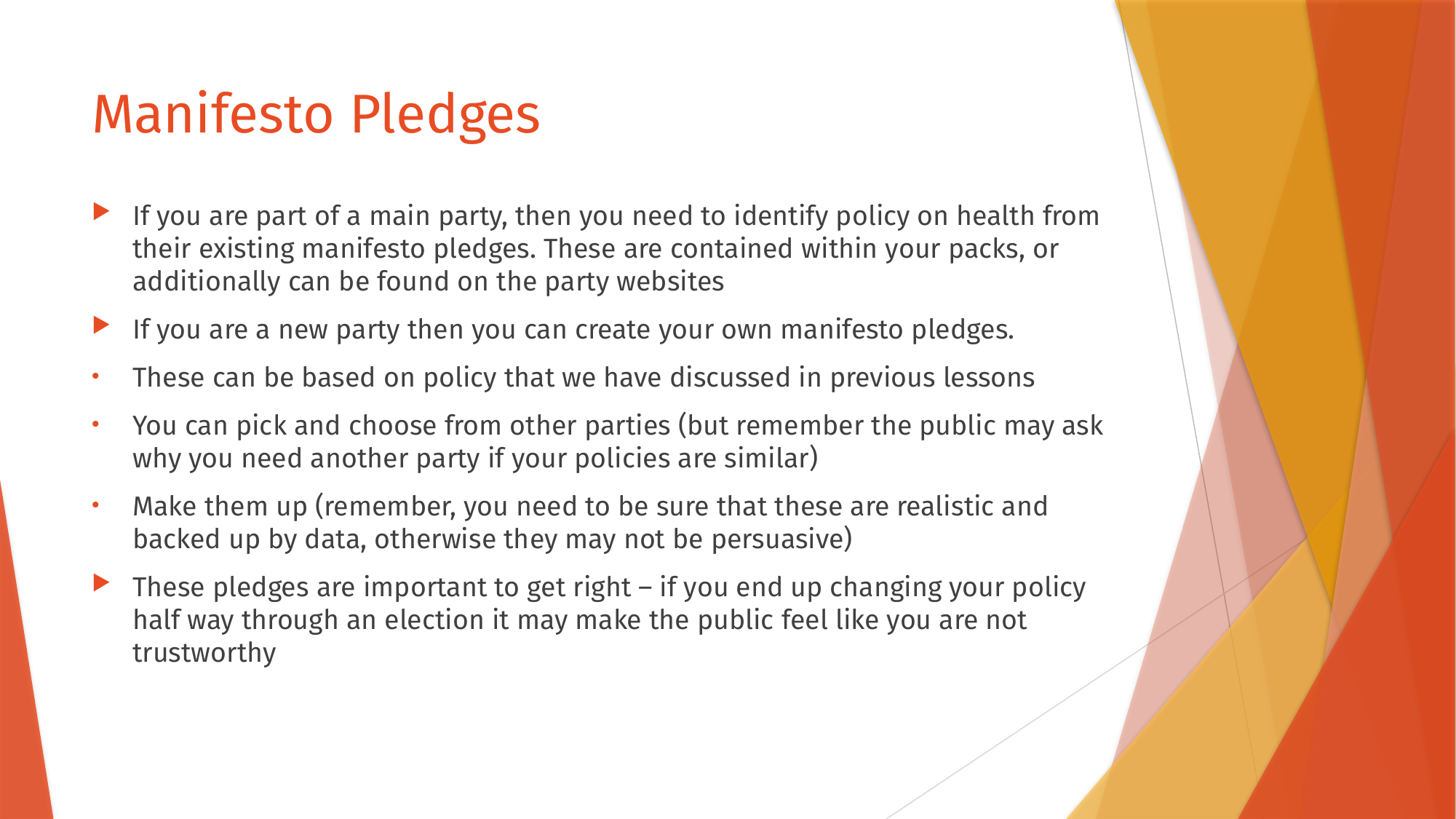

# Manifesto Pledges
If you are part of a main party, then you need to identify policy on health from their existing manifesto pledges. These are contained within your packs, or additionally can be found on the party websites
If you are a new party then you can create your own manifesto pledges.
These can be based on policy that we have discussed in previous lessons
You can pick and choose from other parties (but remember the public may ask why you need another party if your policies are similar)
Make them up (remember, you need to be sure that these are realistic and backed up by data, otherwise they may not be persuasive)
These pledges are important to get right – if you end up changing your policy half way through an election it may make the public feel like you are not trustworthy